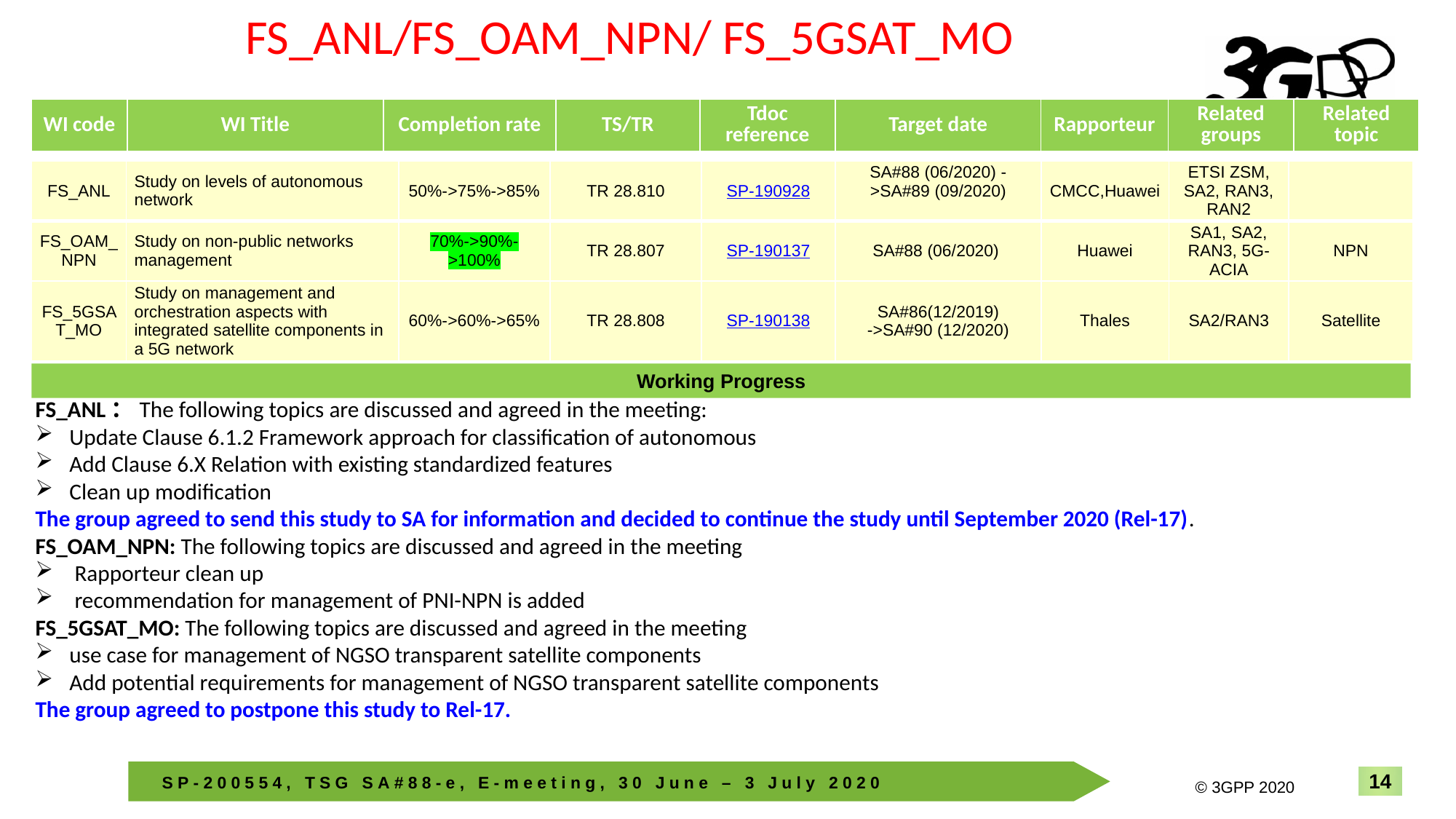

FS_ANL/FS_OAM_NPN/ FS_5GSAT_MO
| WI code | WI Title | Completion rate | TS/TR | Tdoc reference | Target date | Rapporteur | Related groups | Related topic |
| --- | --- | --- | --- | --- | --- | --- | --- | --- |
| FS\_ANL | Study on levels of autonomous network | 50%->75%->85% | TR 28.810 | SP-190928 | SA#88 (06/2020) ->SA#89 (09/2020) | CMCC,Huawei | ETSI ZSM, SA2, RAN3, RAN2 |  |
| --- | --- | --- | --- | --- | --- | --- | --- | --- |
| FS\_OAM\_NPN | Study on non-public networks management | 70%->90%->100% | TR 28.807 | SP-190137 | SA#88 (06/2020) | Huawei | SA1, SA2, RAN3, 5G-ACIA | NPN |
| FS\_5GSAT\_MO | Study on management and orchestration aspects with integrated satellite components in a 5G network | 60%->60%->65% | TR 28.808 | SP-190138 | SA#86(12/2019) ->SA#90 (12/2020) | Thales | SA2/RAN3 | Satellite |
Working Progress
FS_ANL：The following topics are discussed and agreed in the meeting:
Update Clause 6.1.2 Framework approach for classification of autonomous
Add Clause 6.X Relation with existing standardized features
Clean up modification
The group agreed to send this study to SA for information and decided to continue the study until September 2020 (Rel-17).
FS_OAM_NPN: The following topics are discussed and agreed in the meeting
 Rapporteur clean up
 recommendation for management of PNI-NPN is added
FS_5GSAT_MO: The following topics are discussed and agreed in the meeting
use case for management of NGSO transparent satellite components
Add potential requirements for management of NGSO transparent satellite components
The group agreed to postpone this study to Rel-17.